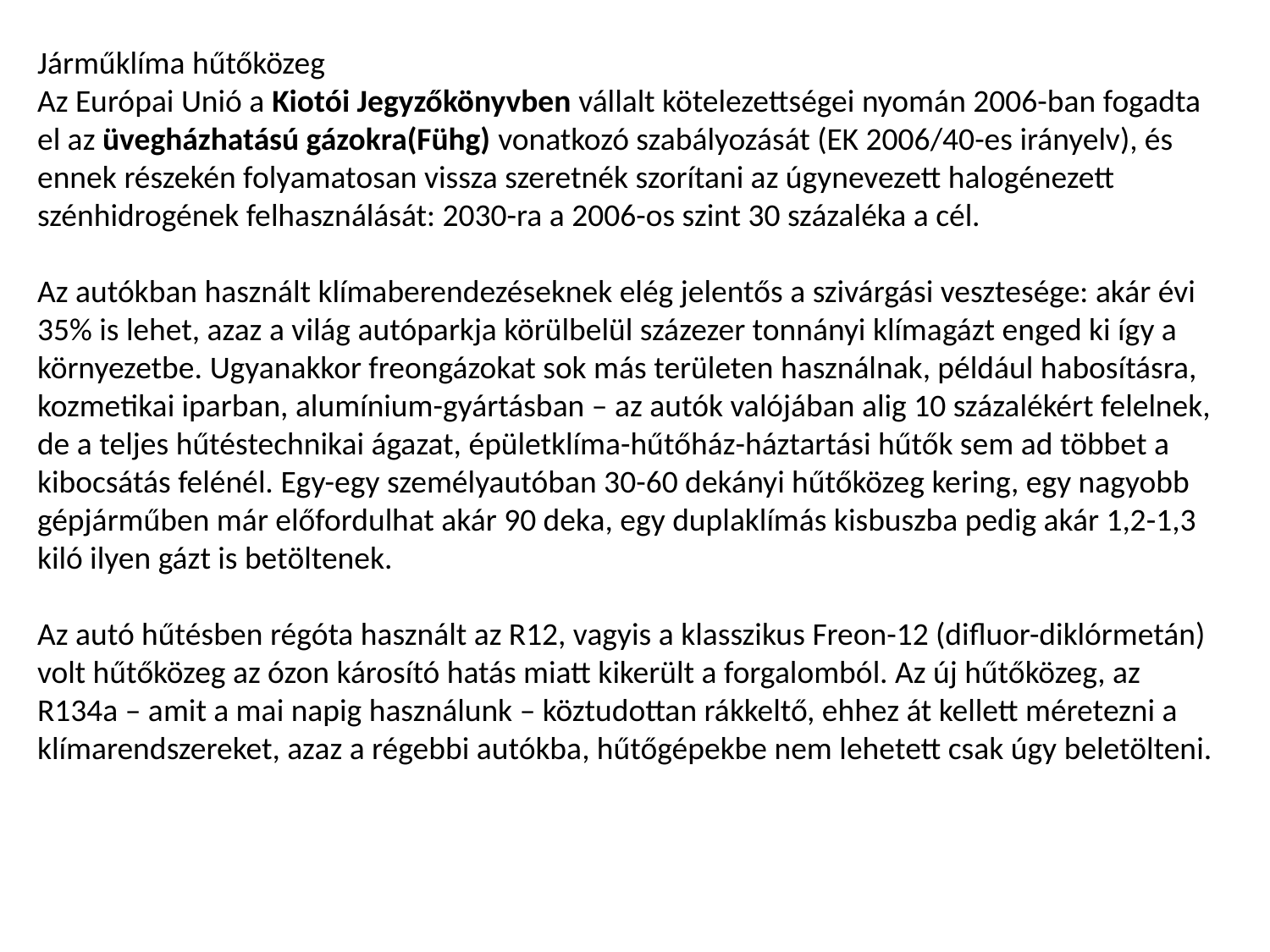

Járműklíma hűtőközeg
Az Európai Unió a Kiotói Jegyzőkönyvben vállalt kötelezettségei nyomán 2006-ban fogadta el az üvegházhatású gázokra(Fühg) vonatkozó szabályozását (EK 2006/40-es irányelv), és ennek részekén folyamatosan vissza szeretnék szorítani az úgynevezett halogénezett szénhidrogének felhasználását: 2030-ra a 2006-os szint 30 százaléka a cél.

Az autókban használt klímaberendezéseknek elég jelentős a szivárgási vesztesége: akár évi 35% is lehet, azaz a világ autóparkja körülbelül százezer tonnányi klímagázt enged ki így a környezetbe. Ugyanakkor freongázokat sok más területen használnak, például habosításra, kozmetikai iparban, alumínium-gyártásban – az autók valójában alig 10 százalékért felelnek, de a teljes hűtéstechnikai ágazat, épületklíma-hűtőház-háztartási hűtők sem ad többet a kibocsátás felénél. Egy-egy személyautóban 30-60 dekányi hűtőközeg kering, egy nagyobb gépjárműben már előfordulhat akár 90 deka, egy duplaklímás kisbuszba pedig akár 1,2-1,3 kiló ilyen gázt is betöltenek.

Az autó hűtésben régóta használt az R12, vagyis a klasszikus Freon-12 (difluor-diklórmetán) volt hűtőközeg az ózon károsító hatás miatt kikerült a forgalomból. Az új hűtőközeg, az R134a – amit a mai napig használunk – köztudottan rákkeltő, ehhez át kellett méretezni a klímarendszereket, azaz a régebbi autókba, hűtőgépekbe nem lehetett csak úgy beletölteni.